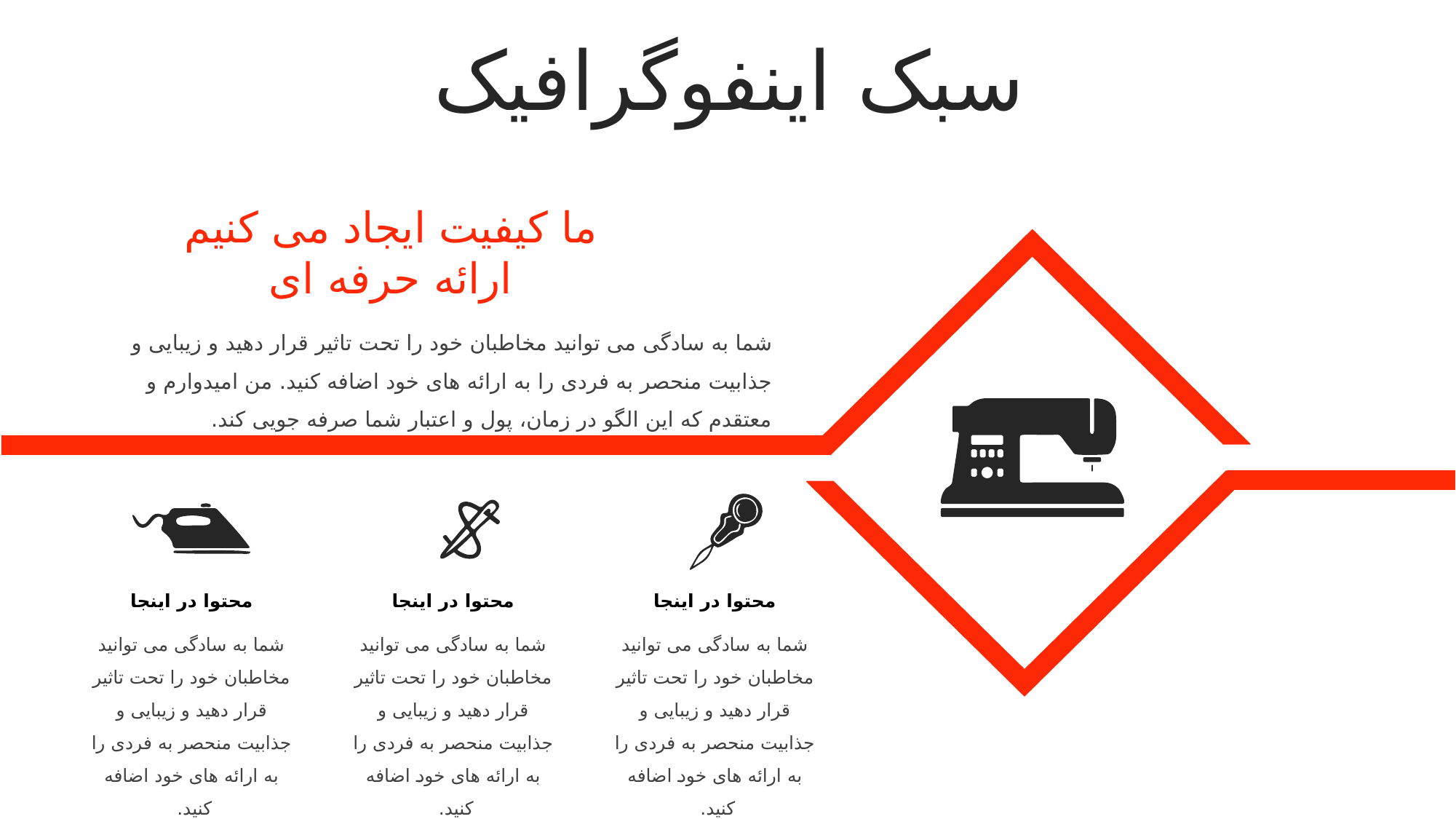

سبک اینفوگرافیک
ما کیفیت ایجاد می کنیم
ارائه حرفه ای
شما به سادگی می توانید مخاطبان خود را تحت تاثیر قرار دهید و زیبایی و جذابیت منحصر به فردی را به ارائه های خود اضافه کنید. من امیدوارم و معتقدم که این الگو در زمان، پول و اعتبار شما صرفه جویی کند.

محتوا در اینجا
شما به سادگی می توانید مخاطبان خود را تحت تاثیر قرار دهید و زیبایی و جذابیت منحصر به فردی را به ارائه های خود اضافه کنید.
محتوا در اینجا
شما به سادگی می توانید مخاطبان خود را تحت تاثیر قرار دهید و زیبایی و جذابیت منحصر به فردی را به ارائه های خود اضافه کنید.
محتوا در اینجا
شما به سادگی می توانید مخاطبان خود را تحت تاثیر قرار دهید و زیبایی و جذابیت منحصر به فردی را به ارائه های خود اضافه کنید.